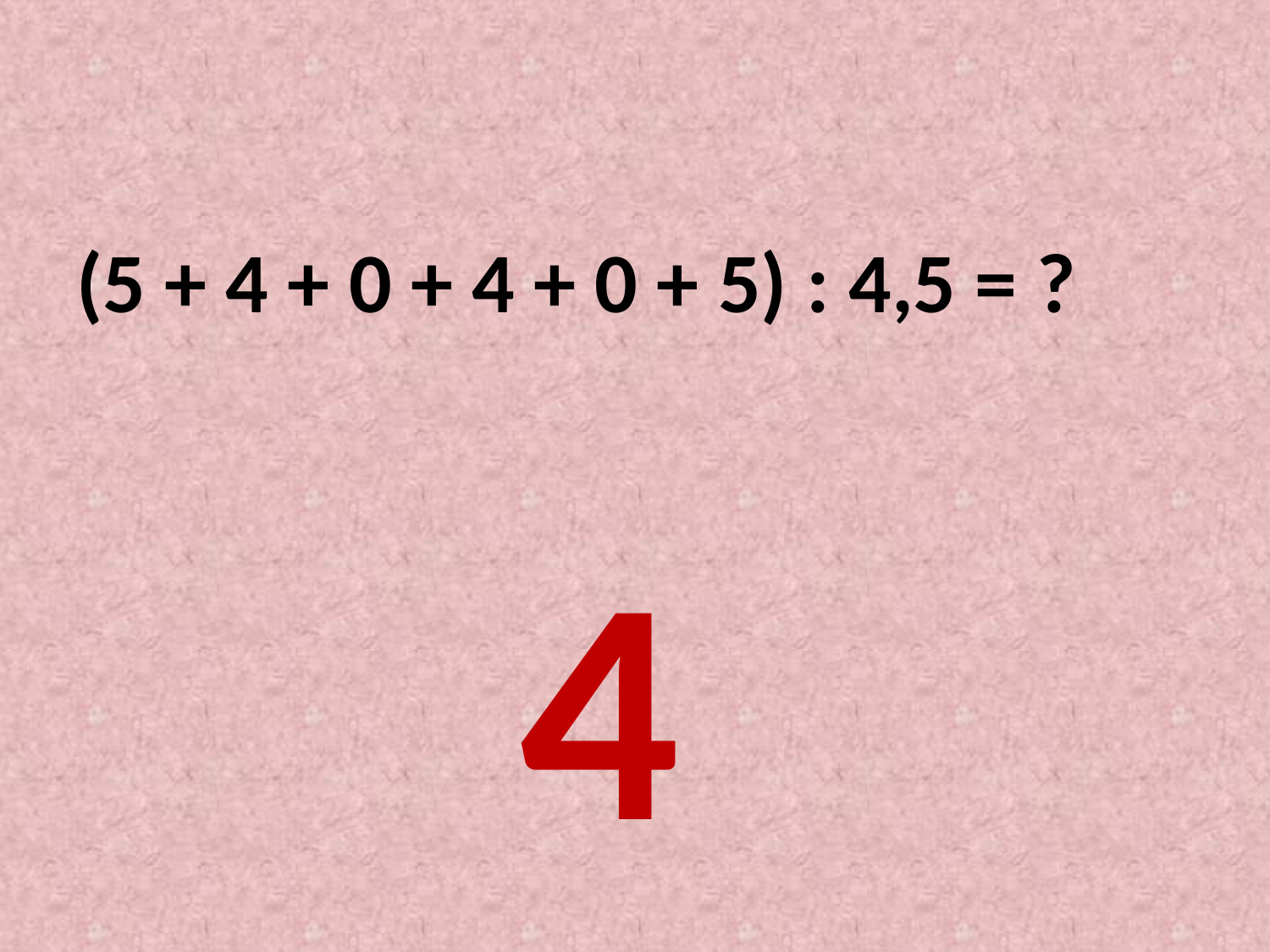

#
(5 + 4 + 0 + 4 + 0 + 5) : 4,5 = ?
4